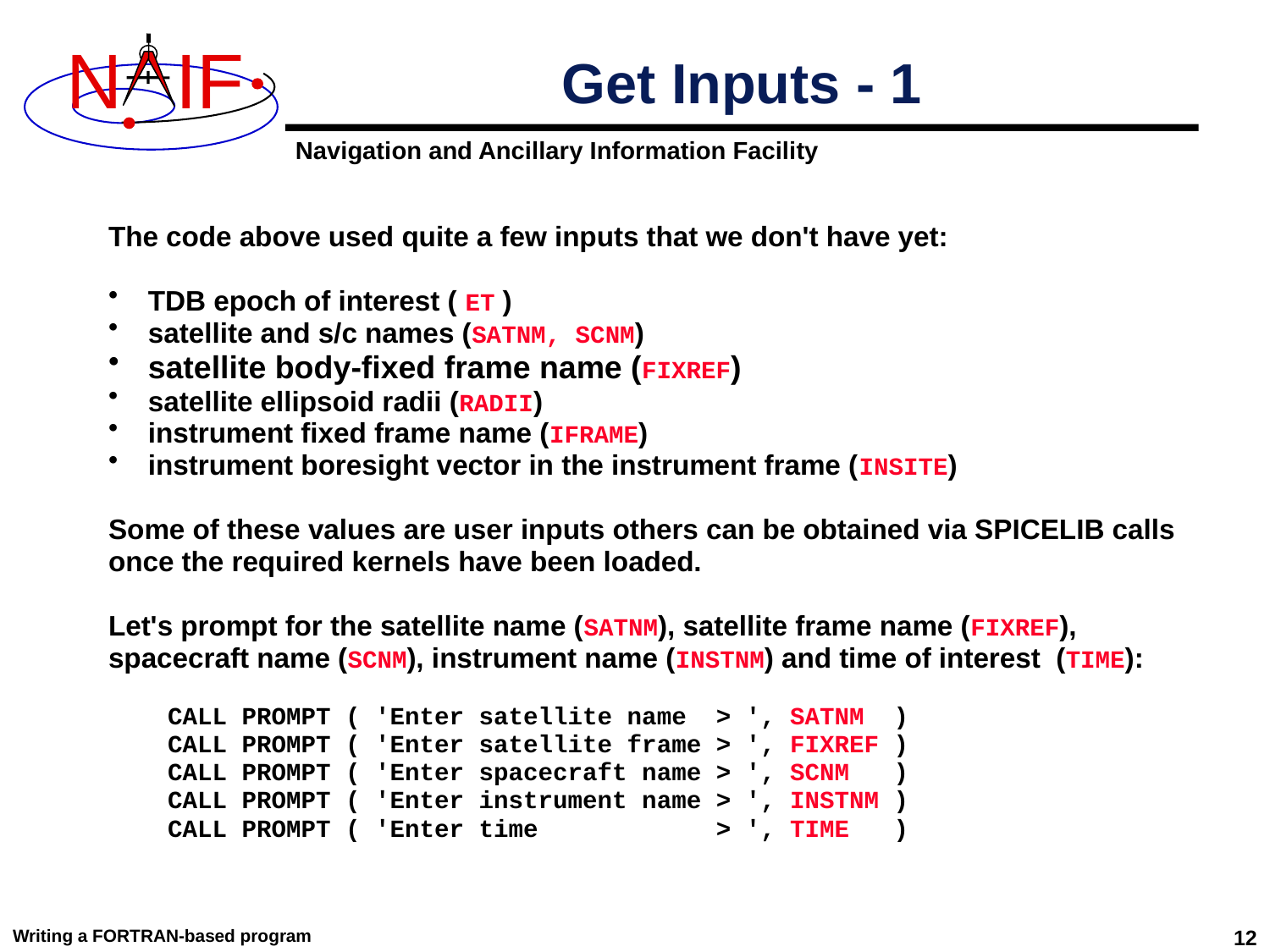

# Get Inputs - 1
The code above used quite a few inputs that we don't have yet:

TDB epoch of interest ( ET )
satellite and s/c names (SATNM, SCNM)
satellite body-fixed frame name (FIXREF)
satellite ellipsoid radii (RADII)
instrument fixed frame name (IFRAME)
instrument boresight vector in the instrument frame (INSITE)

Some of these values are user inputs others can be obtained via SPICELIB calls
once the required kernels have been loaded.

Let's prompt for the satellite name (SATNM), satellite frame name (FIXREF),
spacecraft name (SCNM), instrument name (INSTNM) and time of interest  (TIME):

    CALL PROMPT ( 'Enter satellite name  > ', SATNM  )
    CALL PROMPT ( 'Enter satellite frame > ', FIXREF )
    CALL PROMPT ( 'Enter spacecraft name > ', SCNM   )
    CALL PROMPT ( 'Enter instrument name > ', INSTNM )
    CALL PROMPT ( 'Enter time            > ', TIME   )

Writing a FORTRAN-based program
12